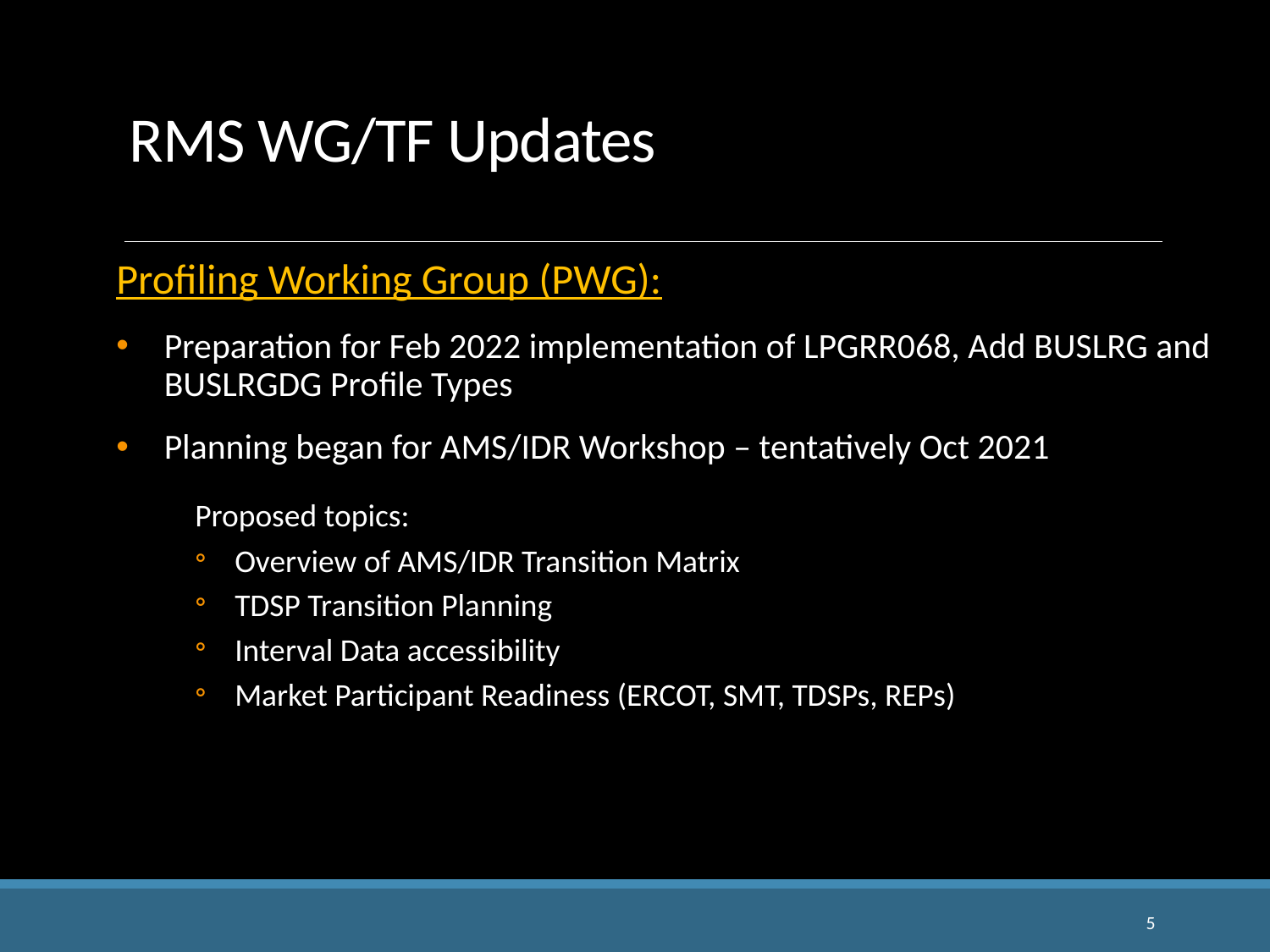

RMS WG/TF Updates
Profiling Working Group (PWG):
Preparation for Feb 2022 implementation of LPGRR068, Add BUSLRG and BUSLRGDG Profile Types
Planning began for AMS/IDR Workshop – tentatively Oct 2021

Proposed topics:
Overview of AMS/IDR Transition Matrix
TDSP Transition Planning
Interval Data accessibility
Market Participant Readiness (ERCOT, SMT, TDSPs, REPs)

5